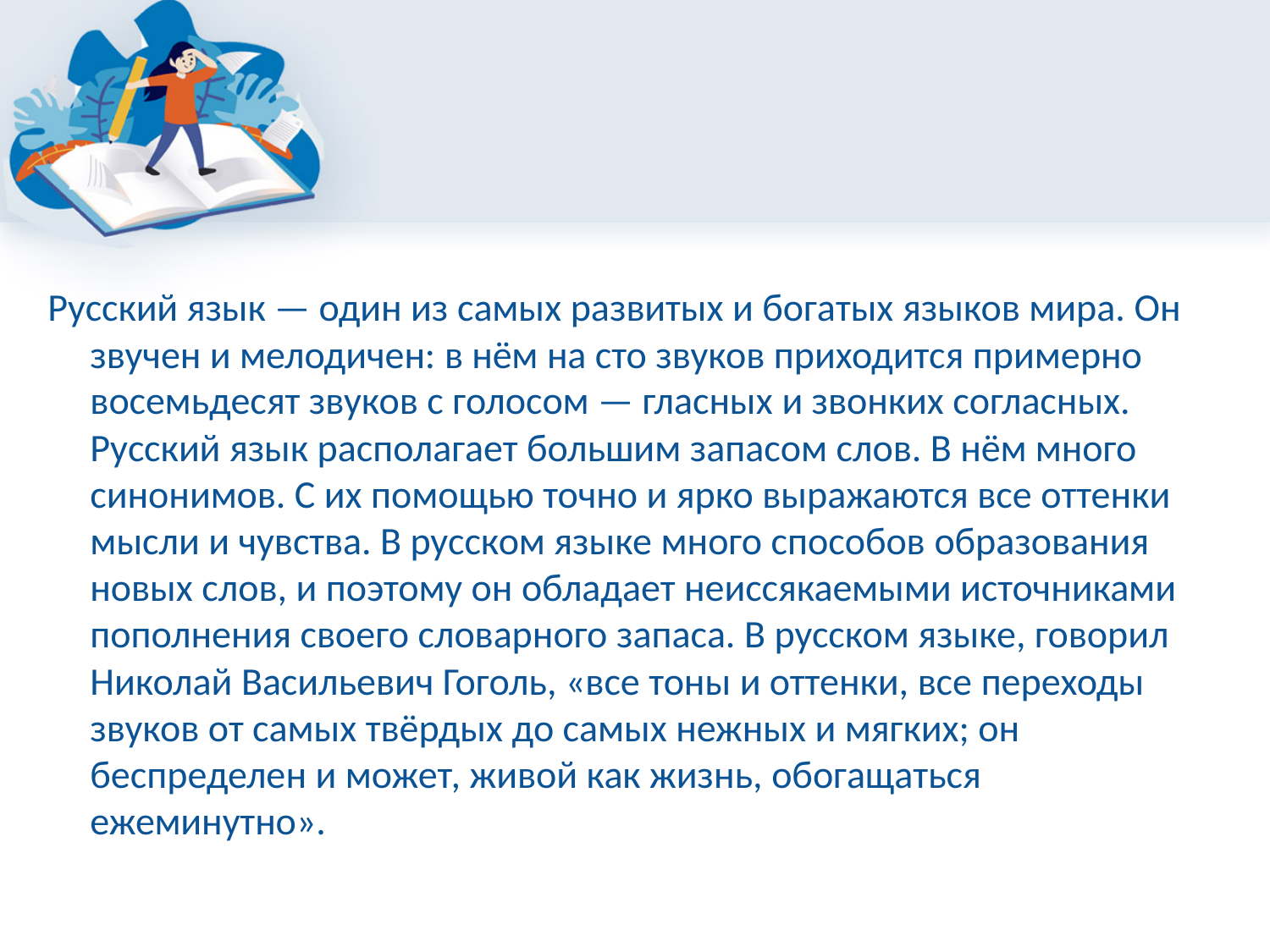

#
Русский язык — один из самых развитых и богатых языков мира. Он звучен и мелодичен: в нём на сто звуков приходится примерно восемьдесят звуков с голосом — гласных и звонких согласных. Русский язык располагает большим запасом слов. В нём много синонимов. С их помощью точно и ярко выражаются все оттенки мысли и чувства. В русском языке много способов образования новых слов, и поэтому он обладает неиссякаемыми источниками пополнения своего словарного запаса. В русском языке, говорил Николай Васильевич Гоголь, «все тоны и оттенки, все переходы звуков от самых твёрдых до самых нежных и мягких; он беспределен и может, живой как жизнь, обогащаться ежеминутно».